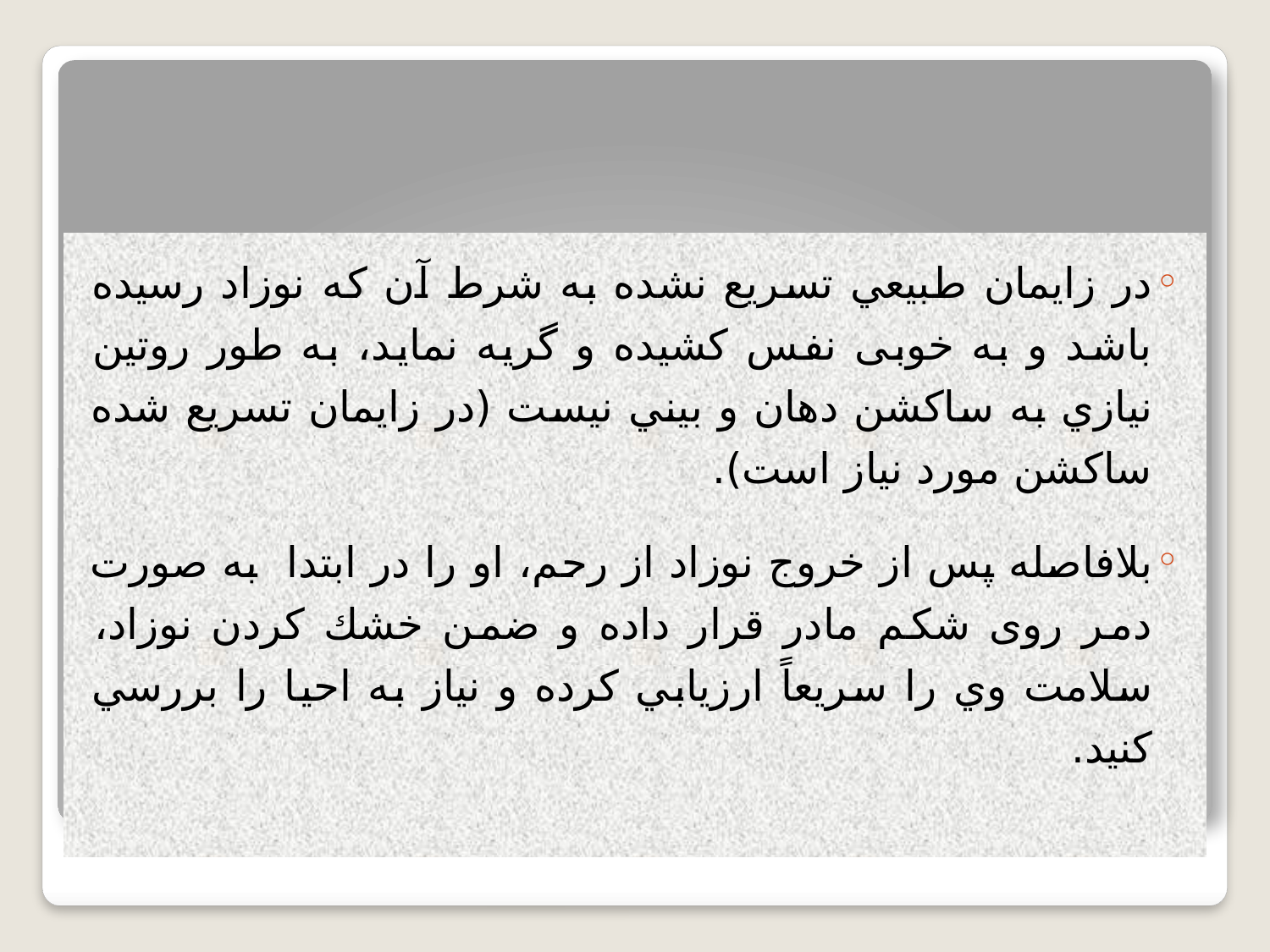

# وظیفه تیم پزشکی در ساعت اول تولد (زایمان طبیعی)
در زایمان طبيعي تسریع نشده به شرط آن که نوزاد رسیده باشد و به خوبی نفس کشیده و گریه نماید، به طور روتين نيازي به ساكشن دهان و بيني نيست (در زايمان تسريع شده ساكشن مورد نياز است).
بلافاصله پس از خروج نوزاد از رحم، او را در ابتدا  به صورت دمر روی شکم مادر قرار داده و ضمن خشك كردن نوزاد، سلامت وي را سريعاً ارزيابي کرده و نياز به احيا را بررسي کنید.